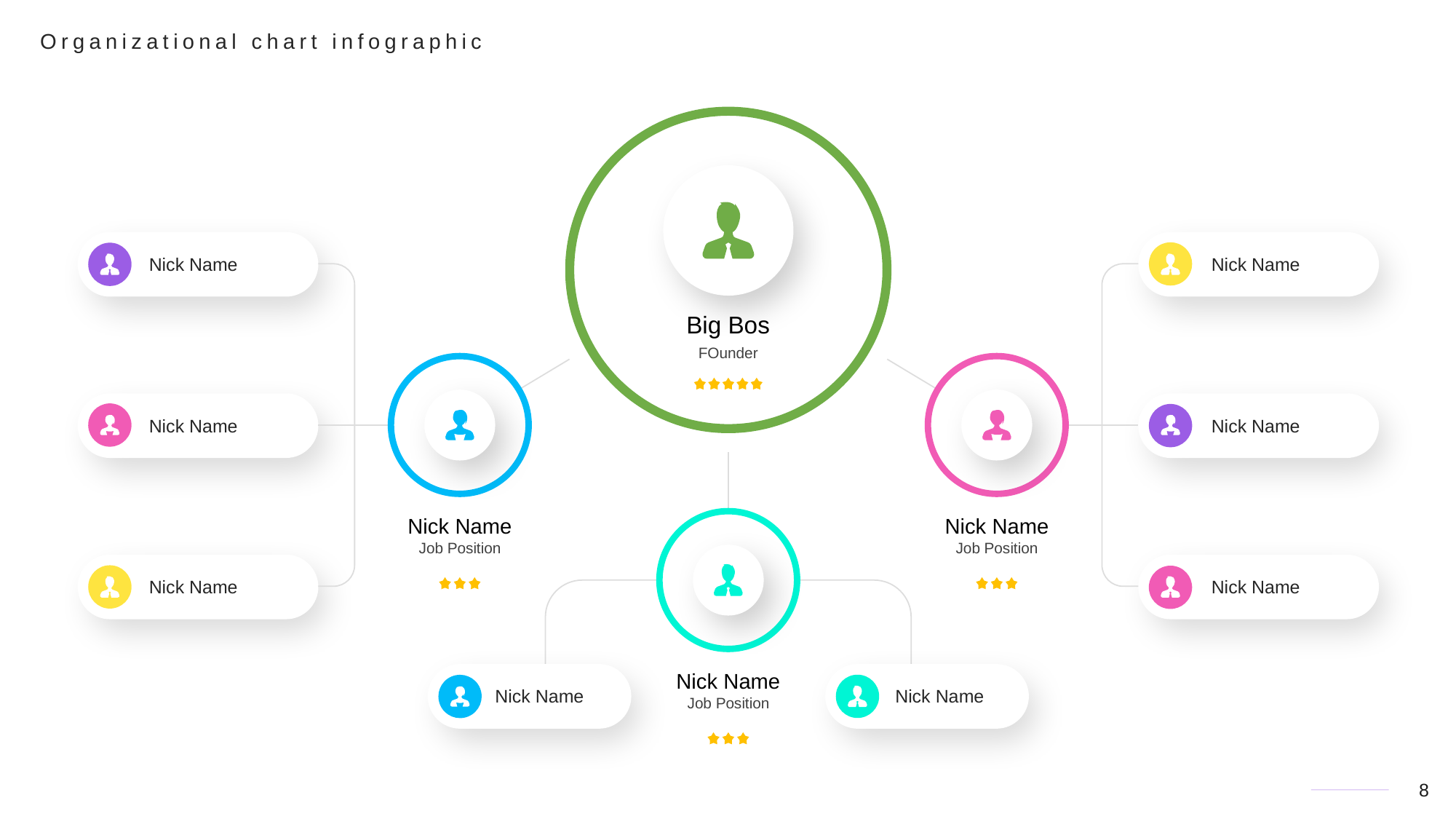

Nick Name
Nick Name

Big Bos
FOunder

Nick Name
Nick Name

Nick Name
Nick Name

Job Position
Job Position

Nick Name
Nick Name

Nick Name

Nick Name
Nick Name

Job Position